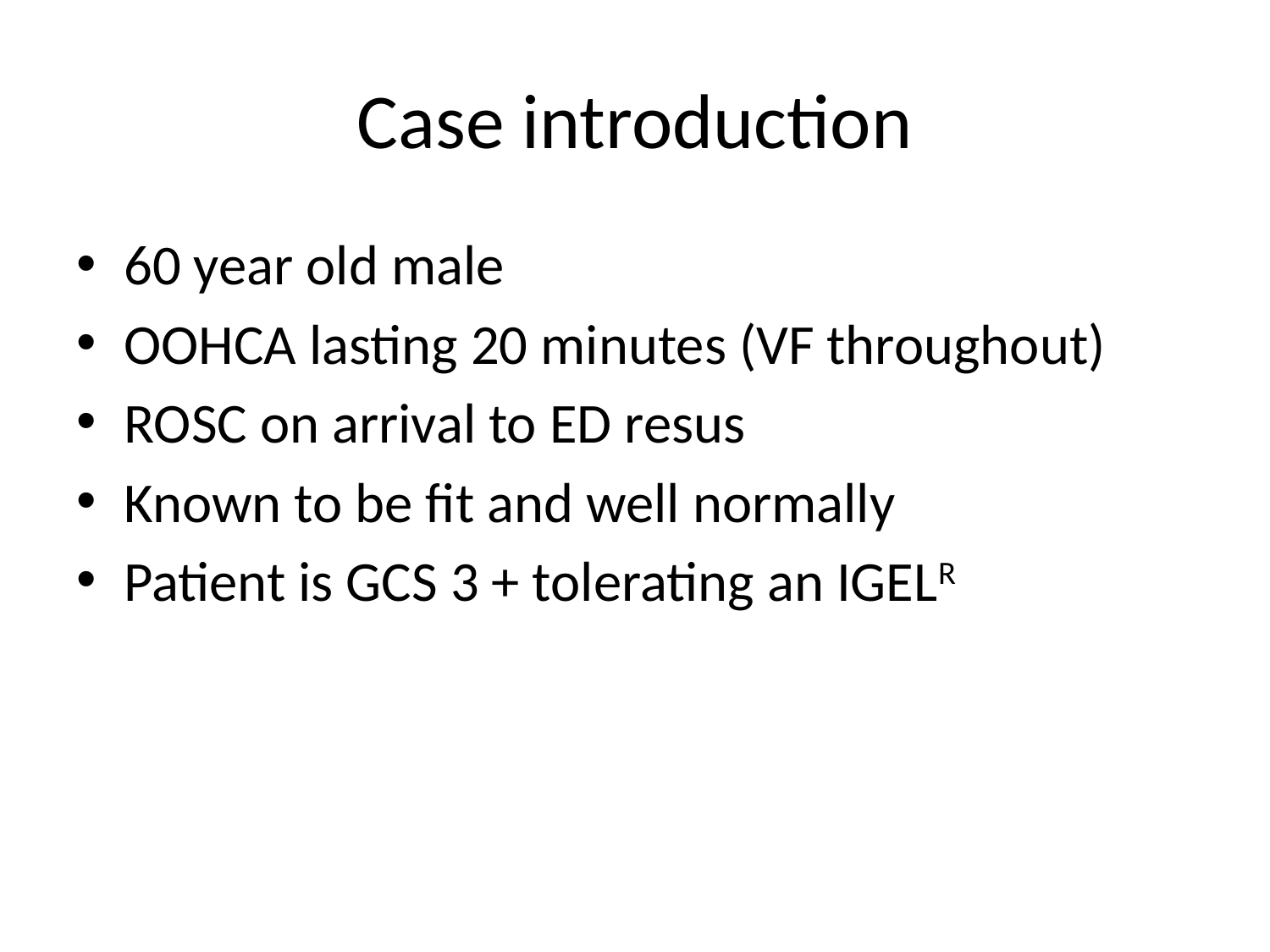

# Case introduction
60 year old male
OOHCA lasting 20 minutes (VF throughout)
ROSC on arrival to ED resus
Known to be fit and well normally
Patient is GCS 3 + tolerating an IGELR